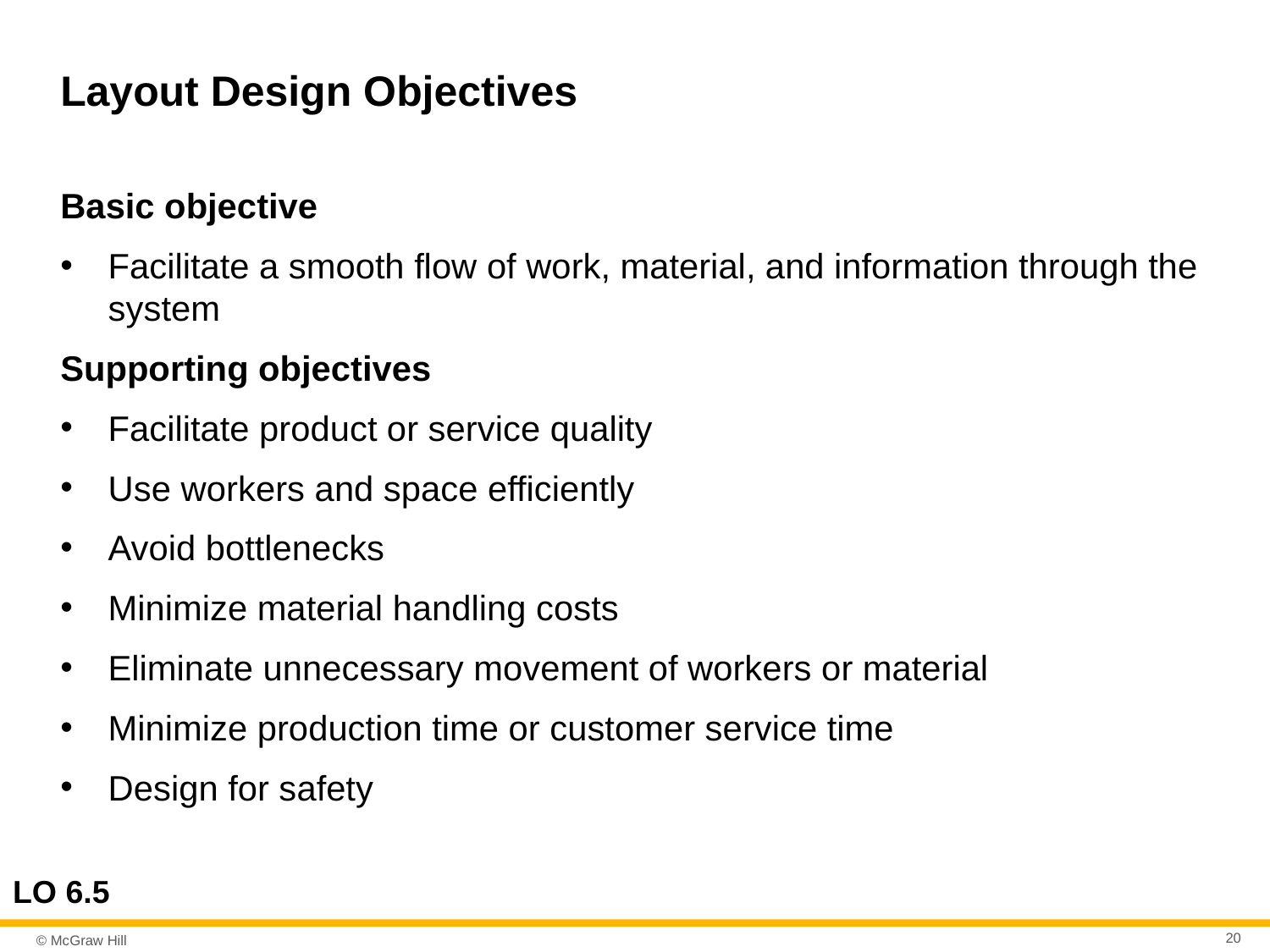

# Layout Design Objectives
Basic objective
Facilitate a smooth flow of work, material, and information through the system
Supporting objectives
Facilitate product or service quality
Use workers and space efficiently
Avoid bottlenecks
Minimize material handling costs
Eliminate unnecessary movement of workers or material
Minimize production time or customer service time
Design for safety
LO 6.5